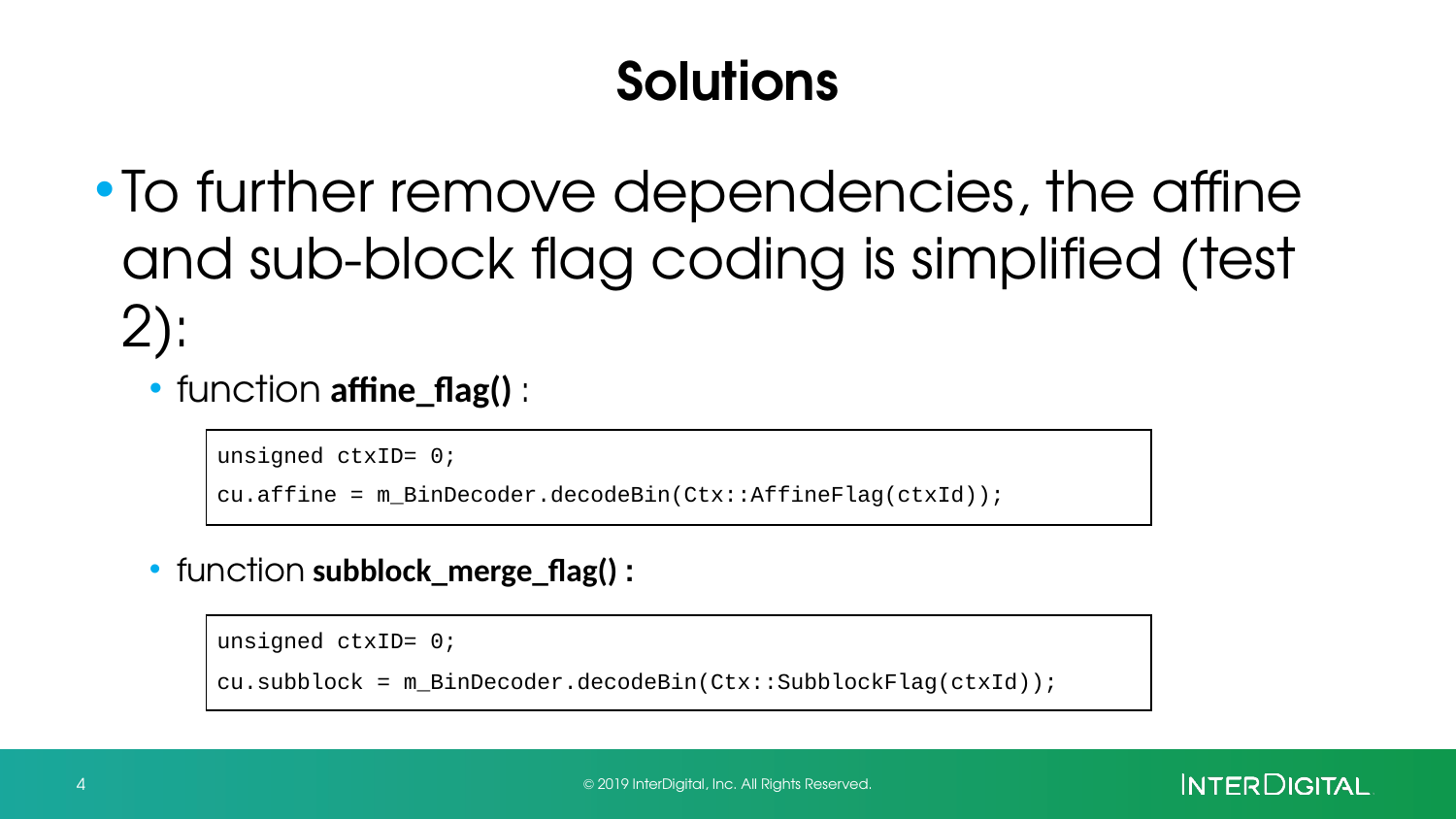

# Solutions
To further remove dependencies, the affine and sub-block flag coding is simplified (test 2):
function affine_flag() :

function subblock_merge_flag() :
| unsigned ctxID= 0; cu.affine = m\_BinDecoder.decodeBin(Ctx::AffineFlag(ctxId)); |
| --- |
| unsigned ctxID= 0; cu.subblock = m\_BinDecoder.decodeBin(Ctx::SubblockFlag(ctxId)); |
| --- |
4
© 2019 InterDigital, Inc. All Rights Reserved.